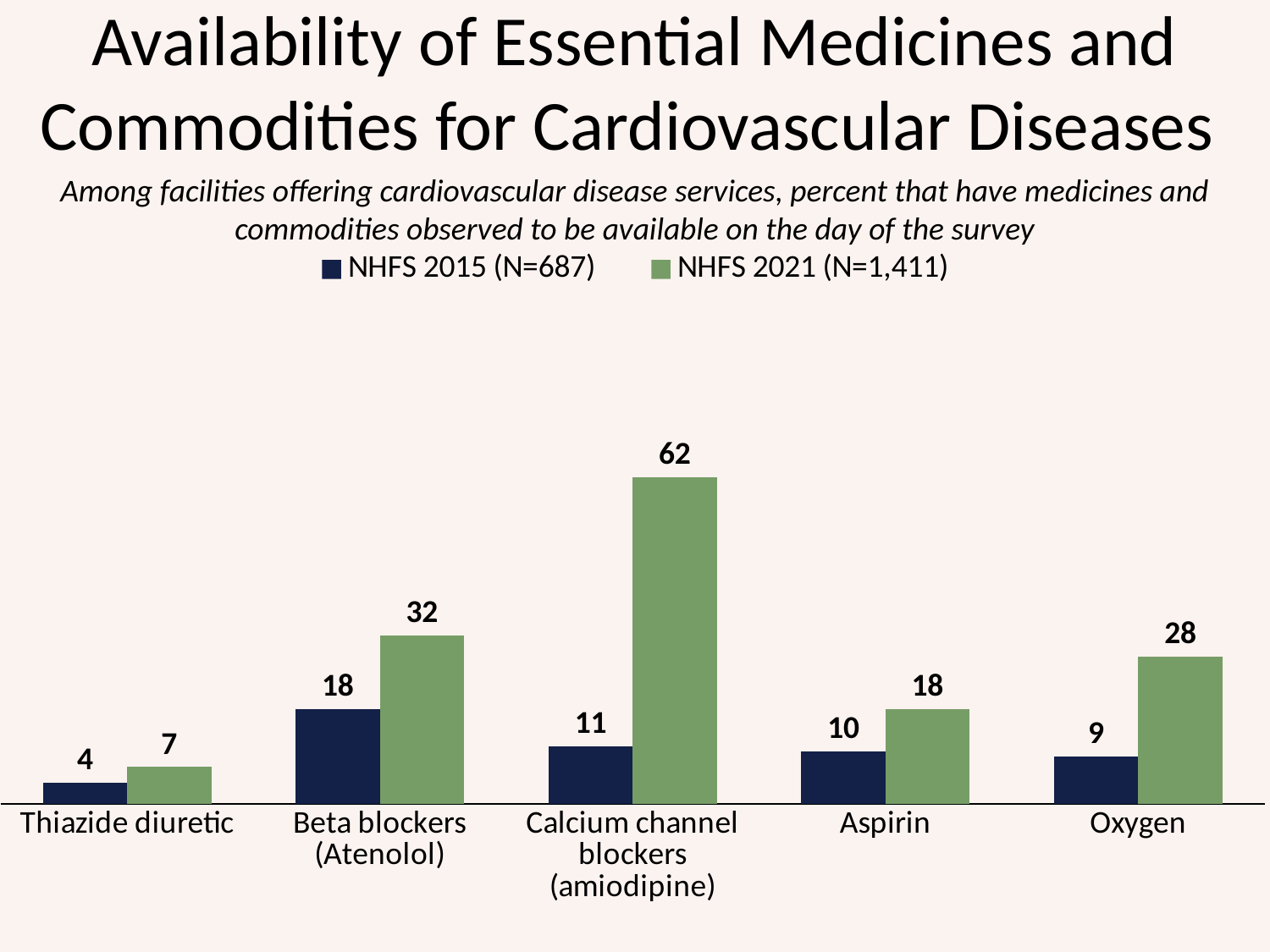

# Availability of Essential Medicines and Commodities for Cardiovascular Diseases
Among facilities offering cardiovascular disease services, percent that have medicines and commodities observed to be available on the day of the survey

### Chart

| Category | NHFS 2015 (N=687) | NHFS 2021 (N=1,411) |
|---|---|---|
| Thiazide diuretic | 4.0 | 7.0 |
| Beta blockers (Atenolol) | 18.0 | 32.0 |
| Calcium channel blockers (amiodipine) | 11.0 | 62.0 |
| Aspirin | 10.0 | 18.0 |
| Oxygen | 9.0 | 28.0 |